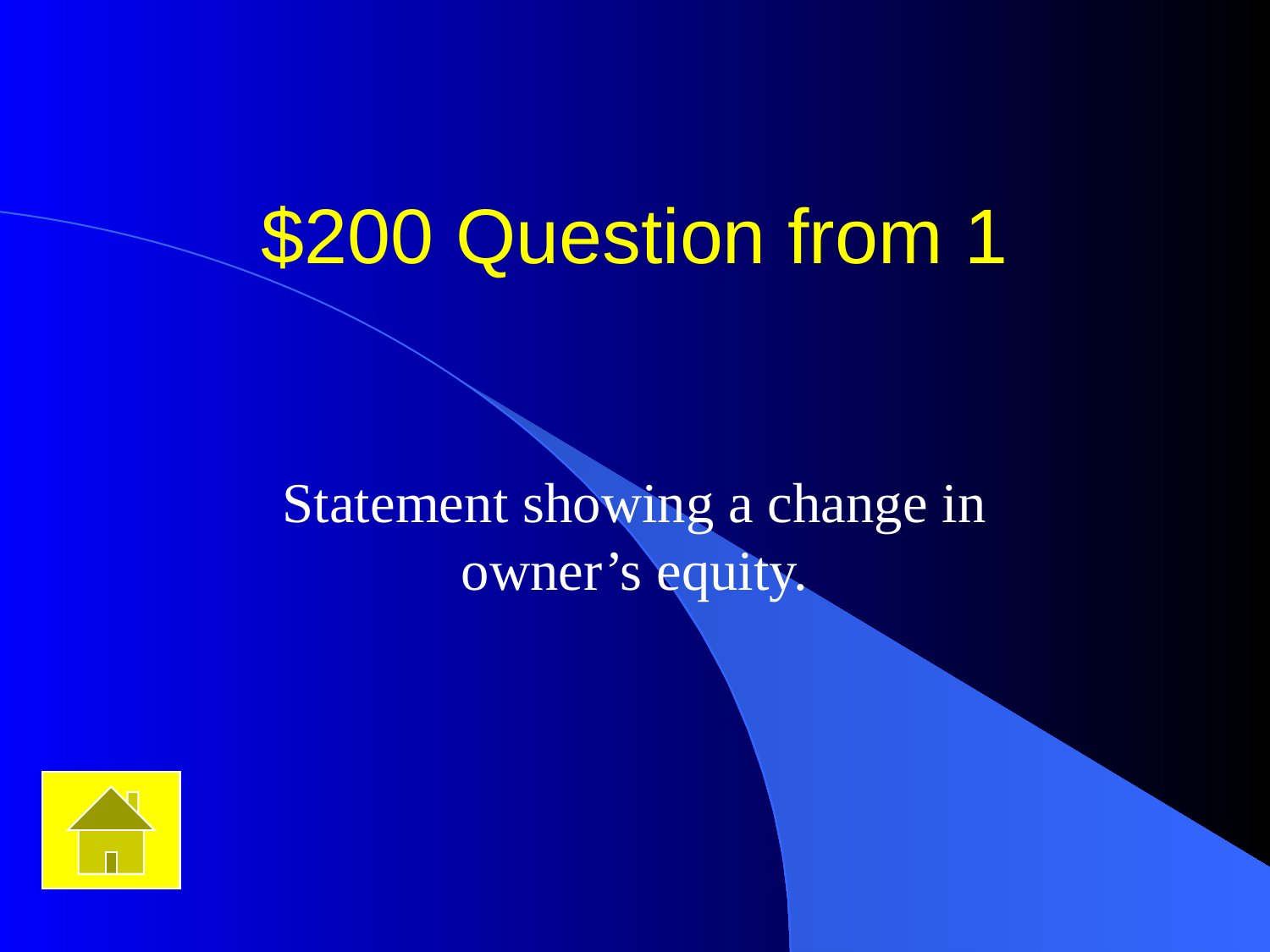

# $200 Question from 1
Statement showing a change in owner’s equity.